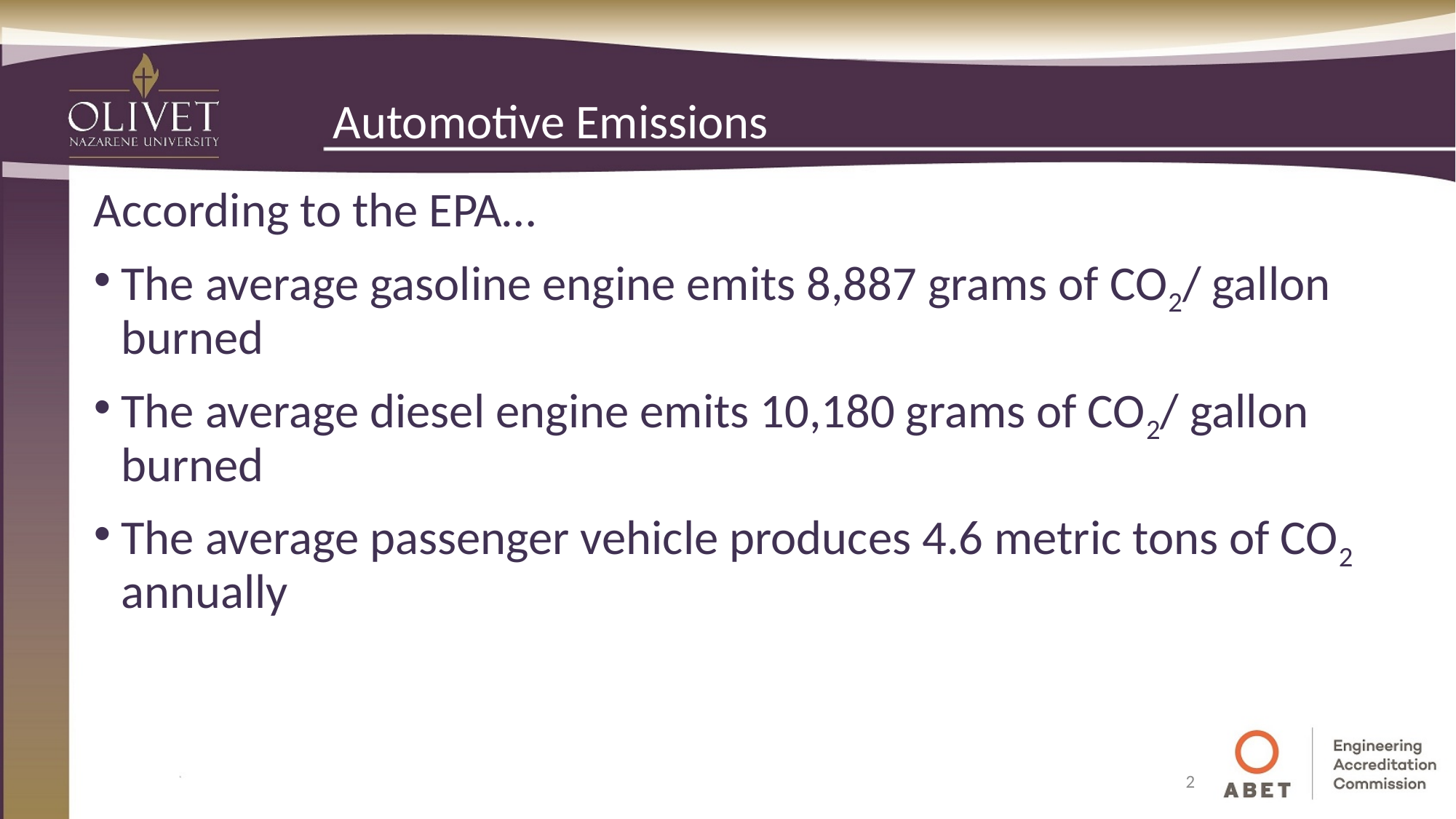

# Automotive Emissions
According to the EPA…
The average gasoline engine emits 8,887 grams of CO2/ gallon burned
The average diesel engine emits 10,180 grams of CO2/ gallon burned
The average passenger vehicle produces 4.6 metric tons of CO2 annually
2